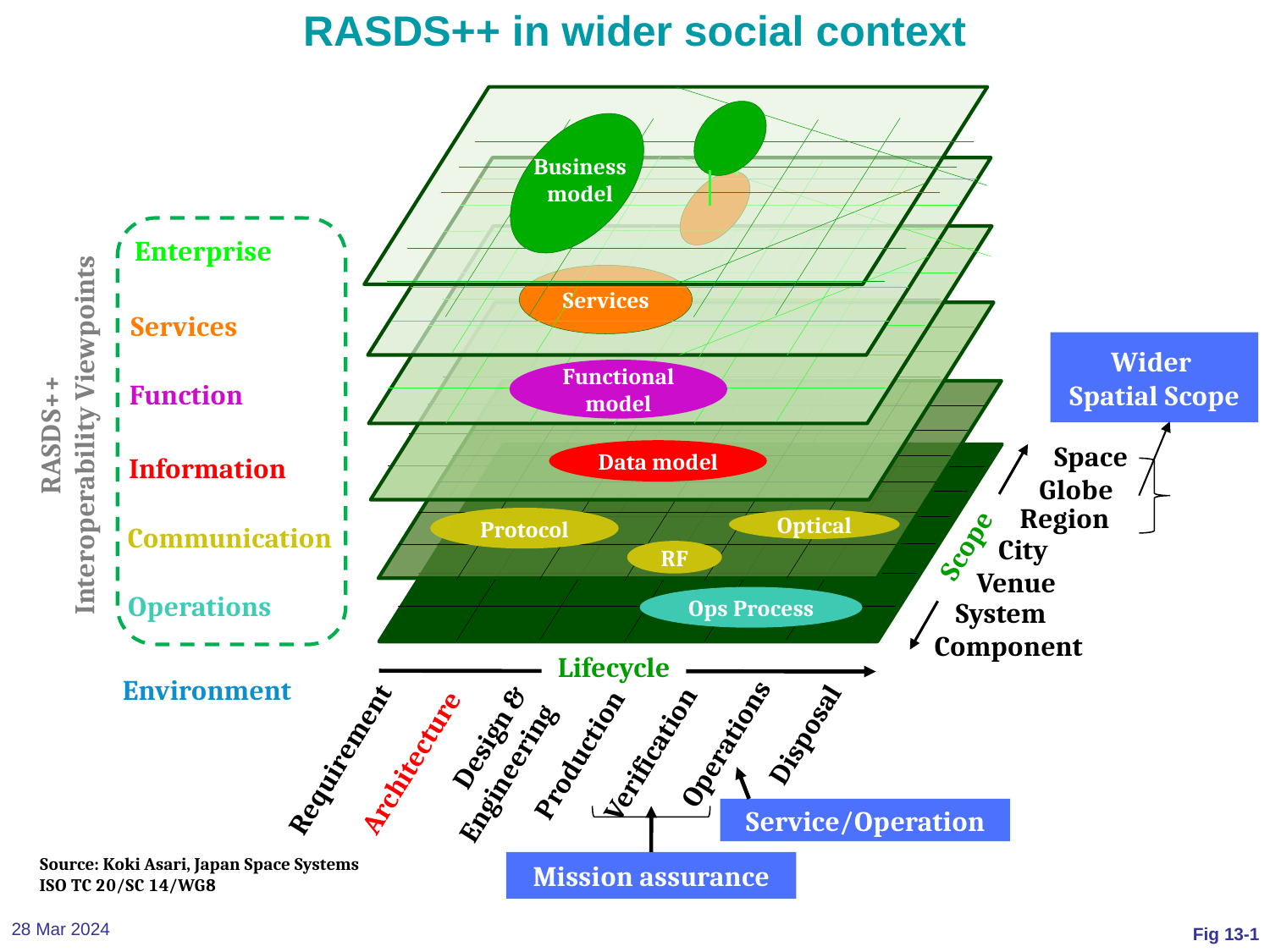

# RASDS++ in wider social context

Business
model

Enterprise
Services
Services

Wider
Spatial Scope
Functional model
Function

RASDS++
Interoperability Viewpoints
Space
Data model

Information

Globe
Region
Protocol
Optical
Communication
City
Scope
RF
Venue
Operations
Ops Process
System
Component
Lifecycle
Environment
Disposal
Operations
Verification
Requirement
Production
Architecture
Design & Engineering

Service/Operation
Source: Koki Asari, Japan Space Systems
ISO TC 20/SC 14/WG8
Mission assurance
28 Mar 2024
Fig 13-1